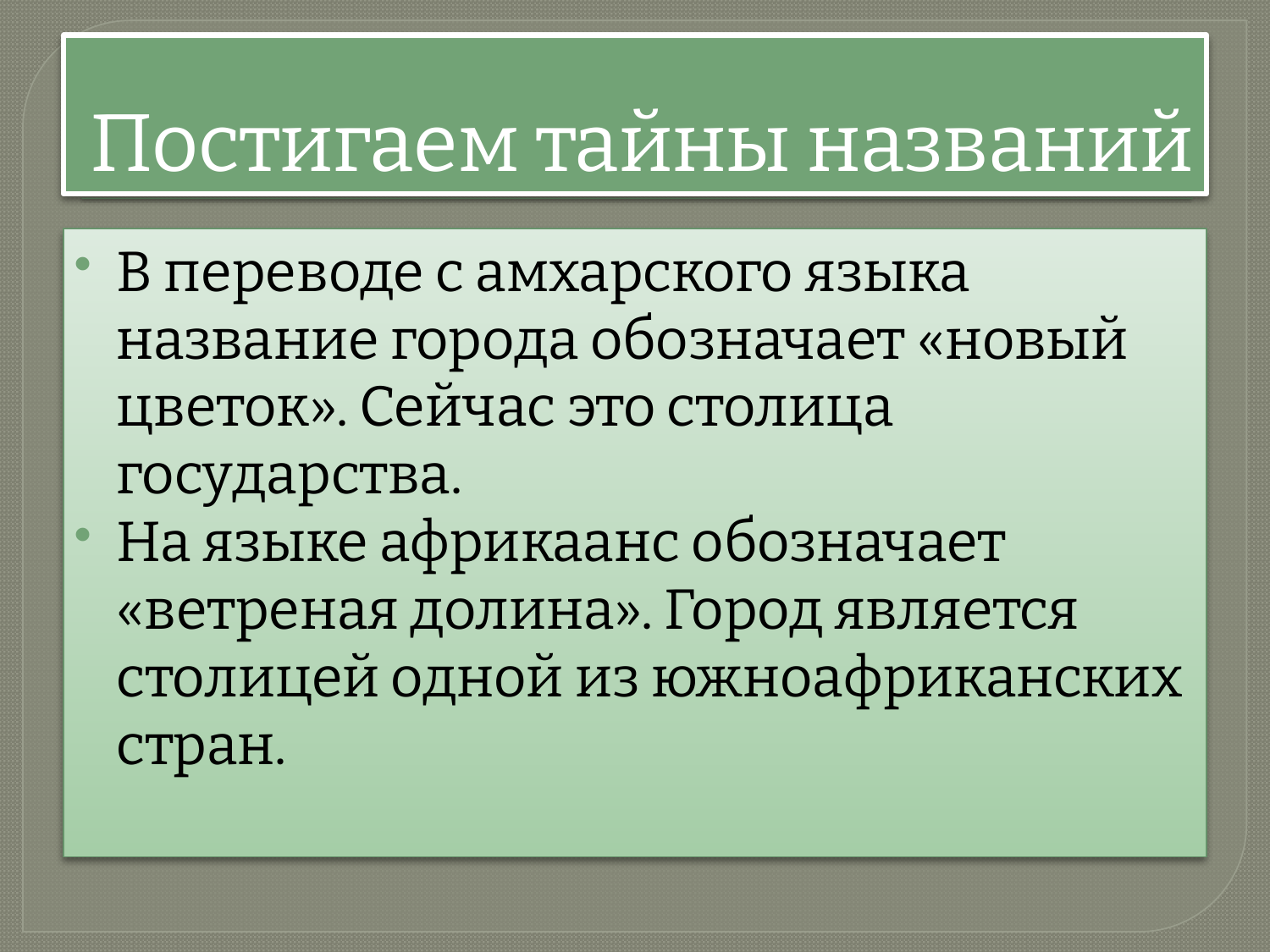

# Постигаем тайны названий
В переводе с амхарского языка название города обозначает «новый цветок». Сейчас это столица государства.
На языке африкаанс обозначает «ветреная долина». Город является столицей одной из южноафриканских стран.